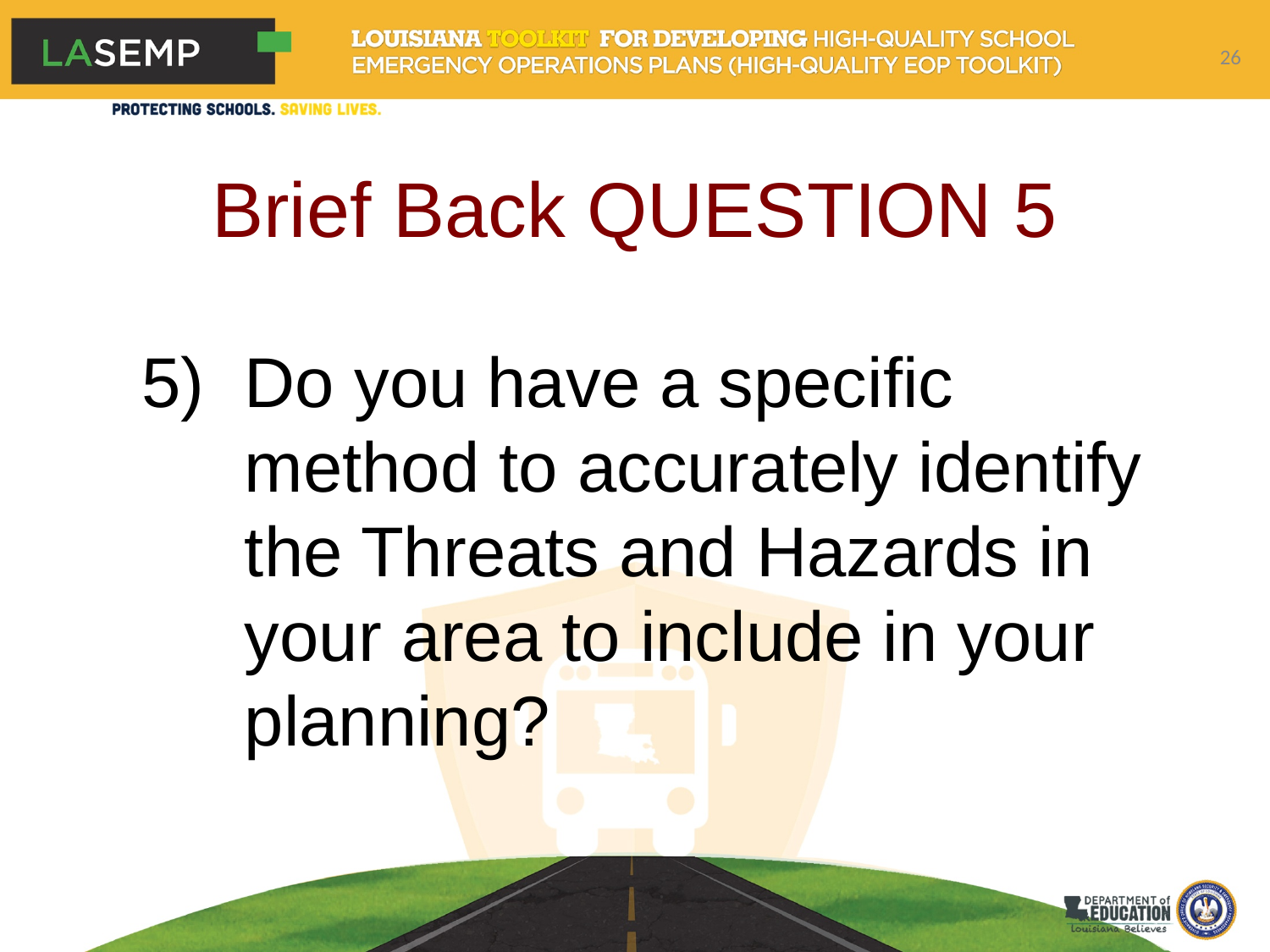

26
# Brief Back QUESTION 5
Do you have a specific method to accurately identify the Threats and Hazards in your area to include in your planning?